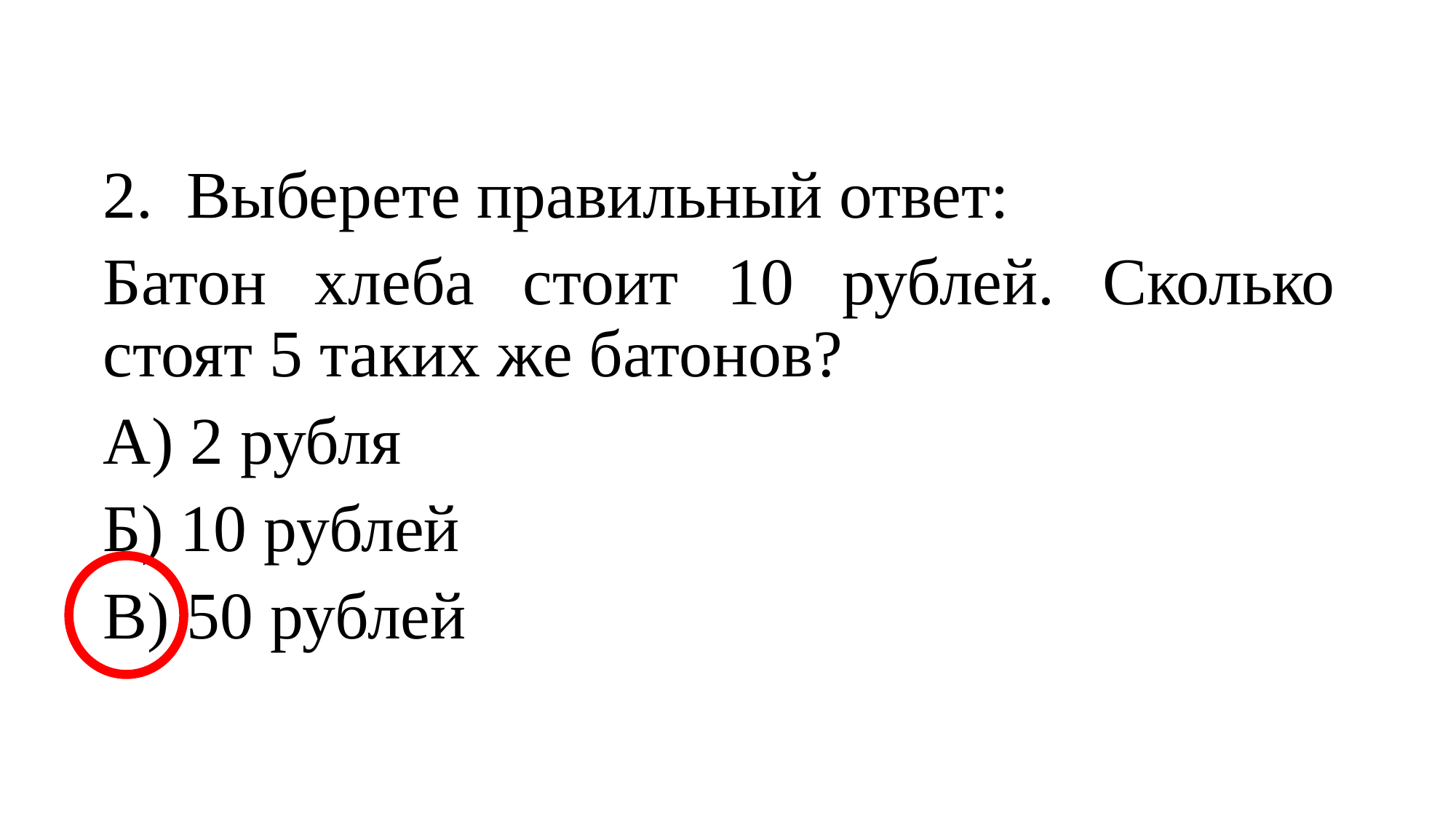

2.  Выберете правильный ответ:
Батон хлеба стоит 10 рублей. Сколько стоят 5 таких же батонов?
А) 2 рубля
Б) 10 рублей
В) 50 рублей